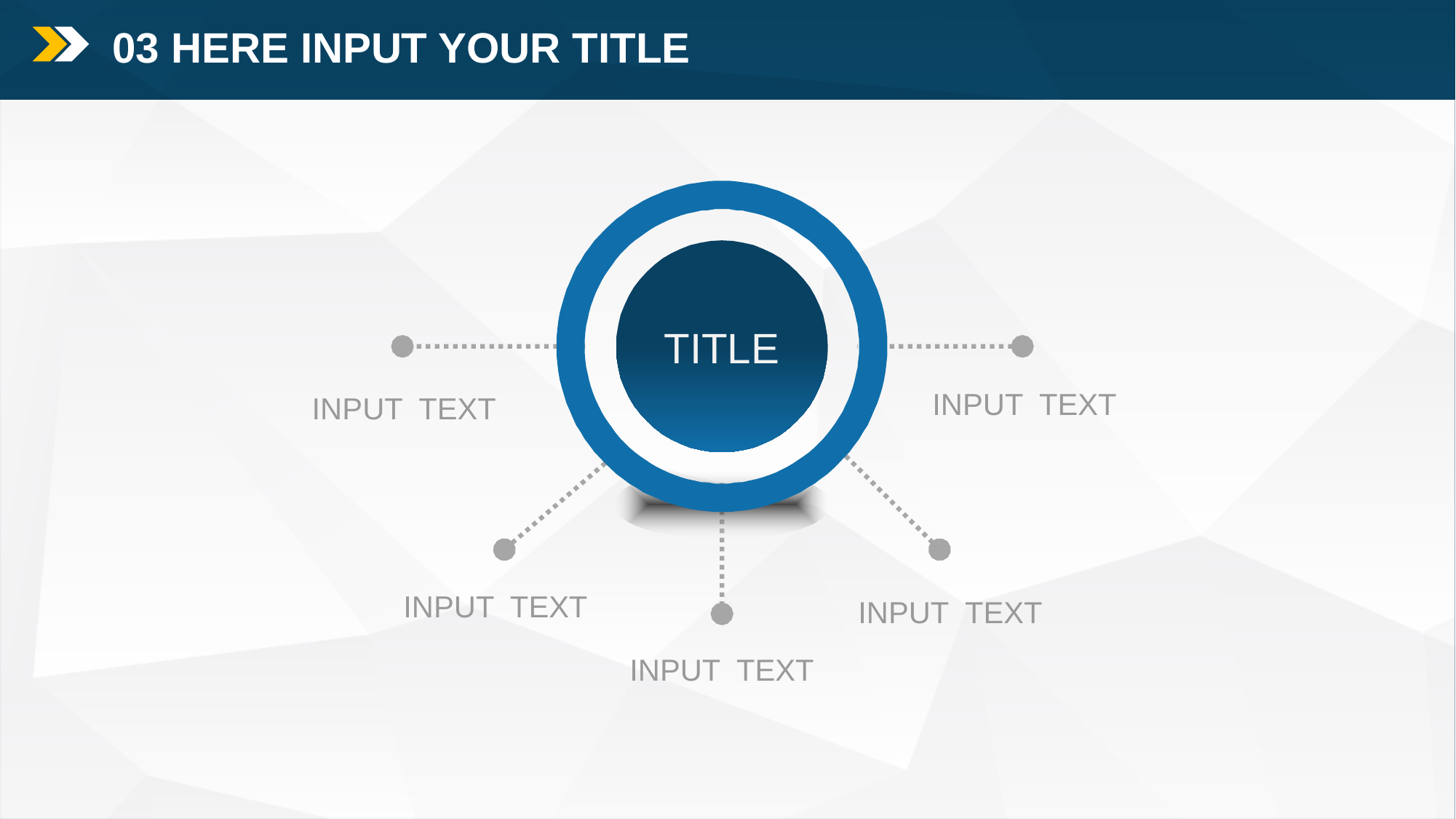

03 HERE INPUT YOUR TITLE

TITLE

INPUT  TEXT

INPUT  TEXT

INPUT  TEXT

INPUT  TEXT

INPUT  TEXT